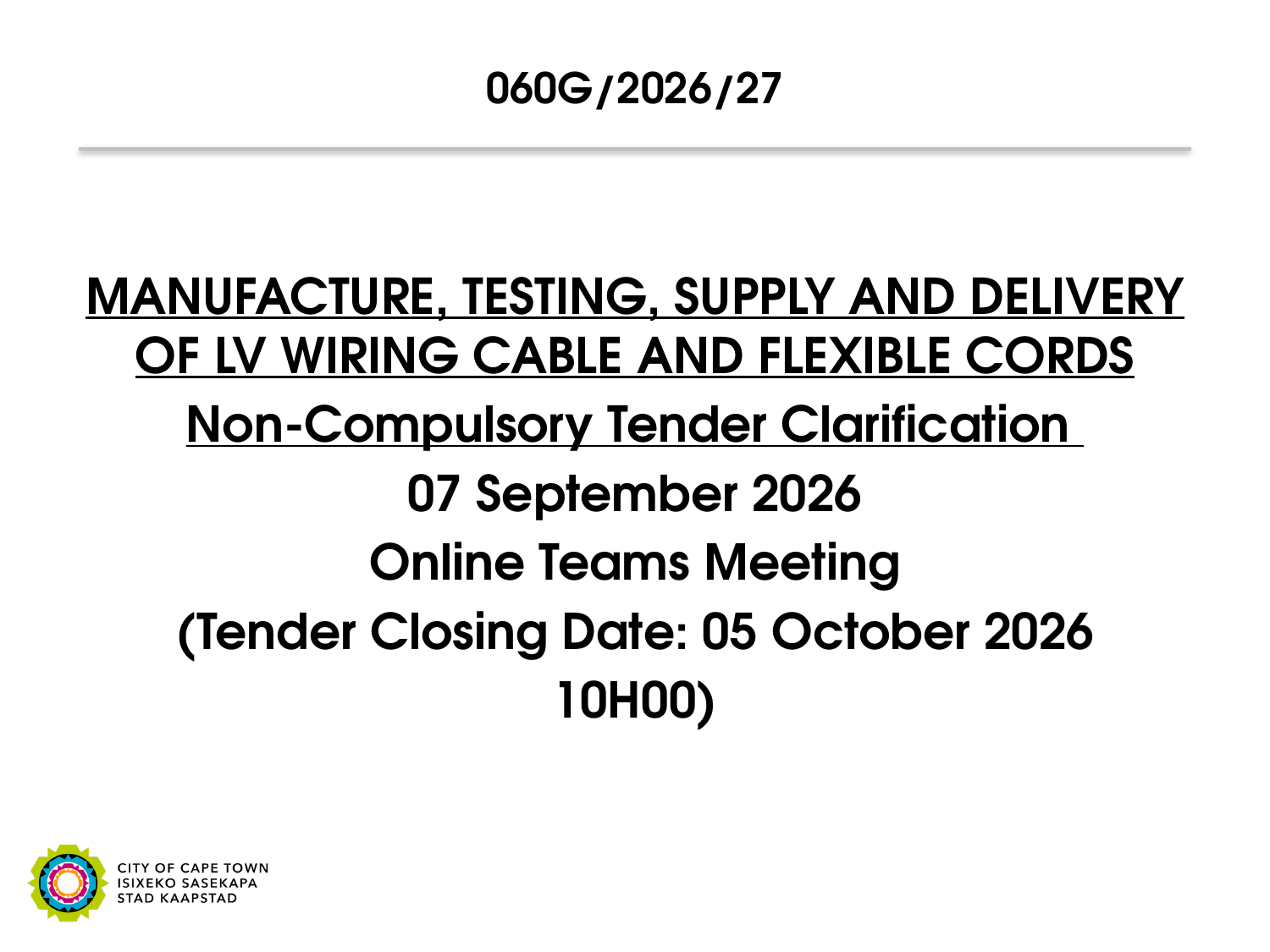

# 060G/2026/27
MANUFACTURE, TESTING, SUPPLY AND DELIVERY OF LV WIRING CABLE AND FLEXIBLE CORDS
Non-Compulsory Tender Clarification
07 September 2026
Online Teams Meeting
(Tender Closing Date: 05 October 2026
10H00)